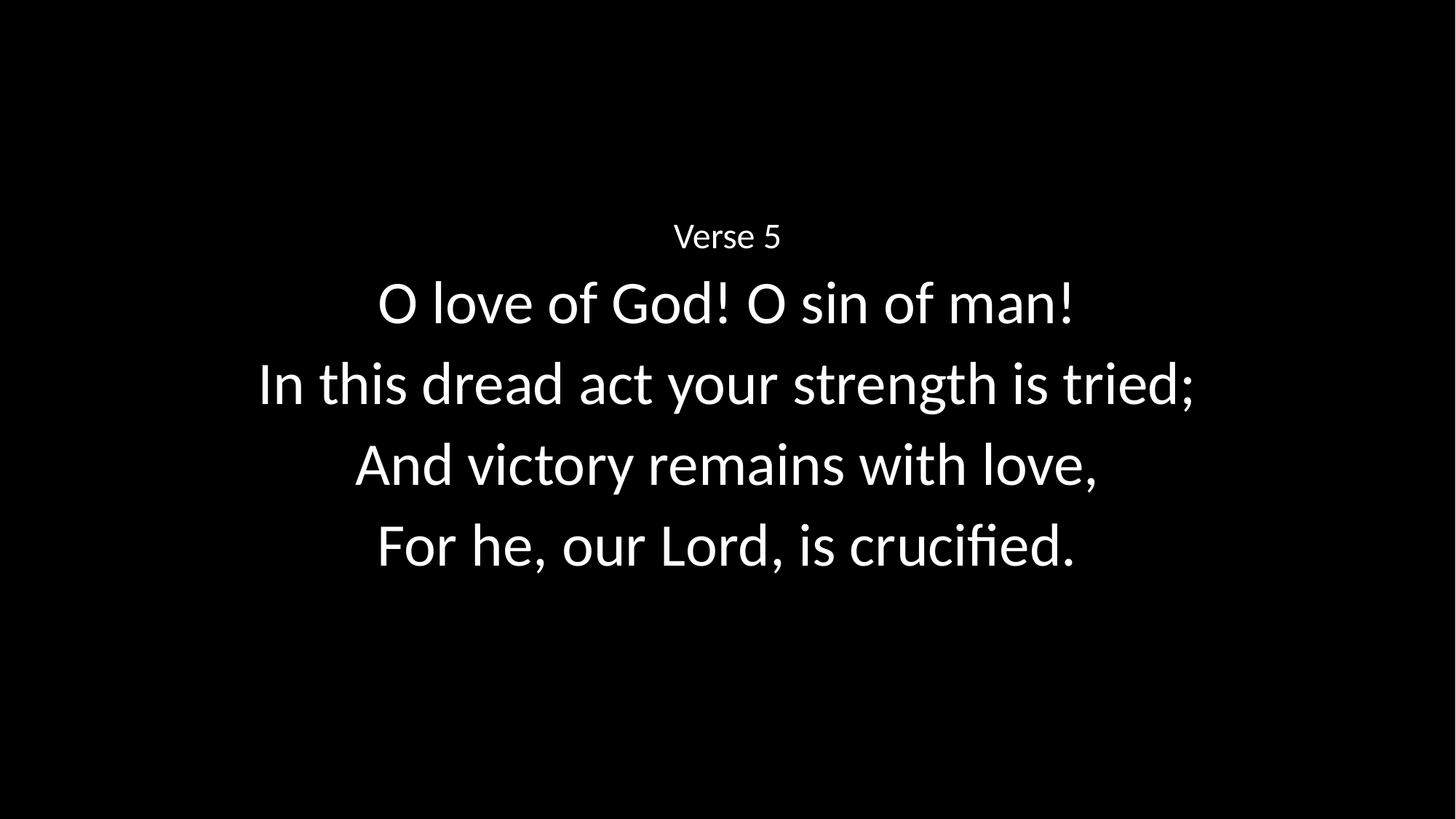

Verse 5
O love of God! O sin of man!
In this dread act your strength is tried;
And victory remains with love,
For he, our Lord, is crucified.